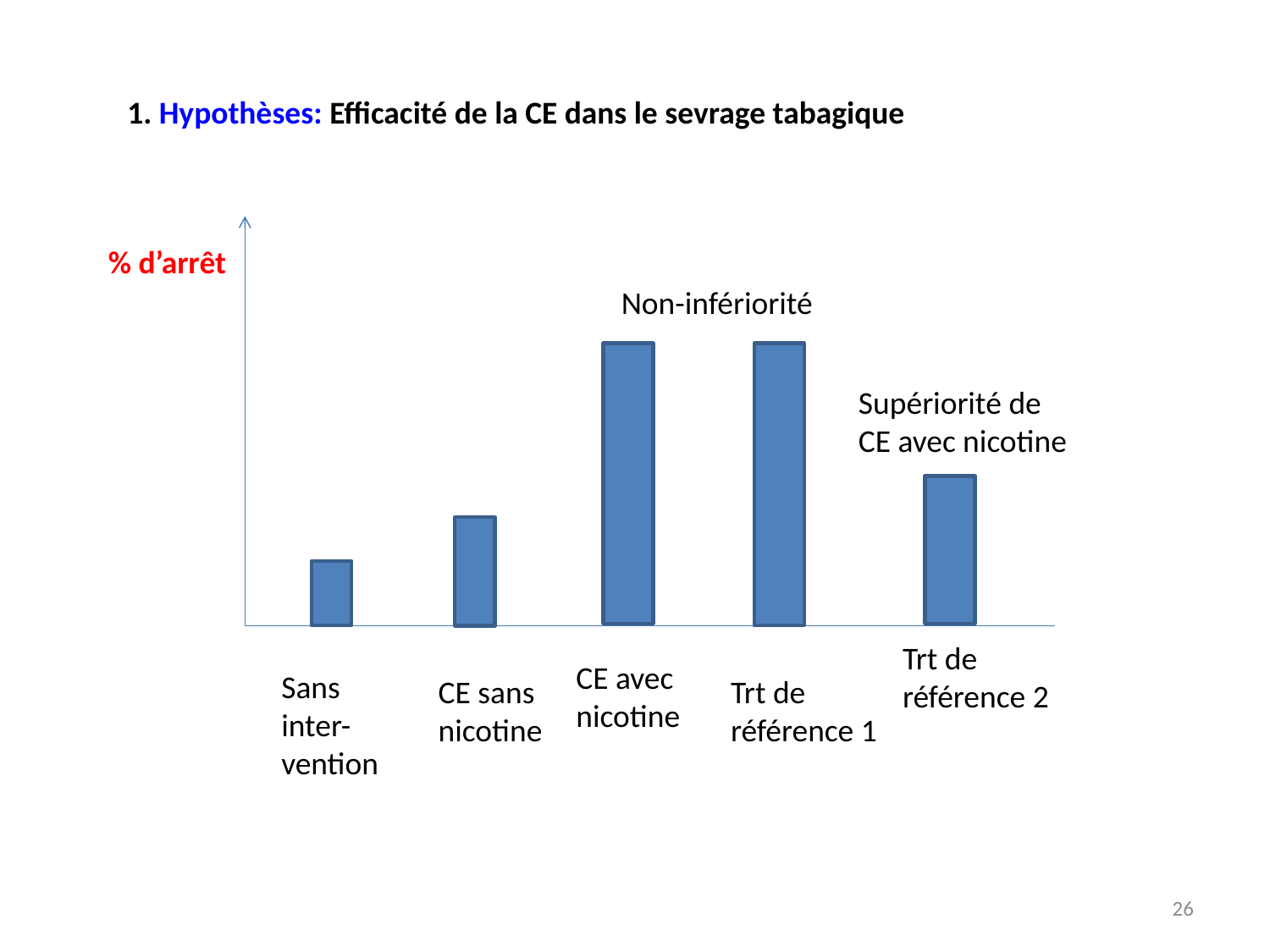

1. Hypothèses: Efficacité de la CE dans le sevrage tabagique
% d’arrêt
Non-infériorité

Supériorité de
CE avec nicotine

Trt de
référence 2
CE avec
nicotine
Sans
inter-
vention
Trt de
référence 1
CE sans
nicotine
26